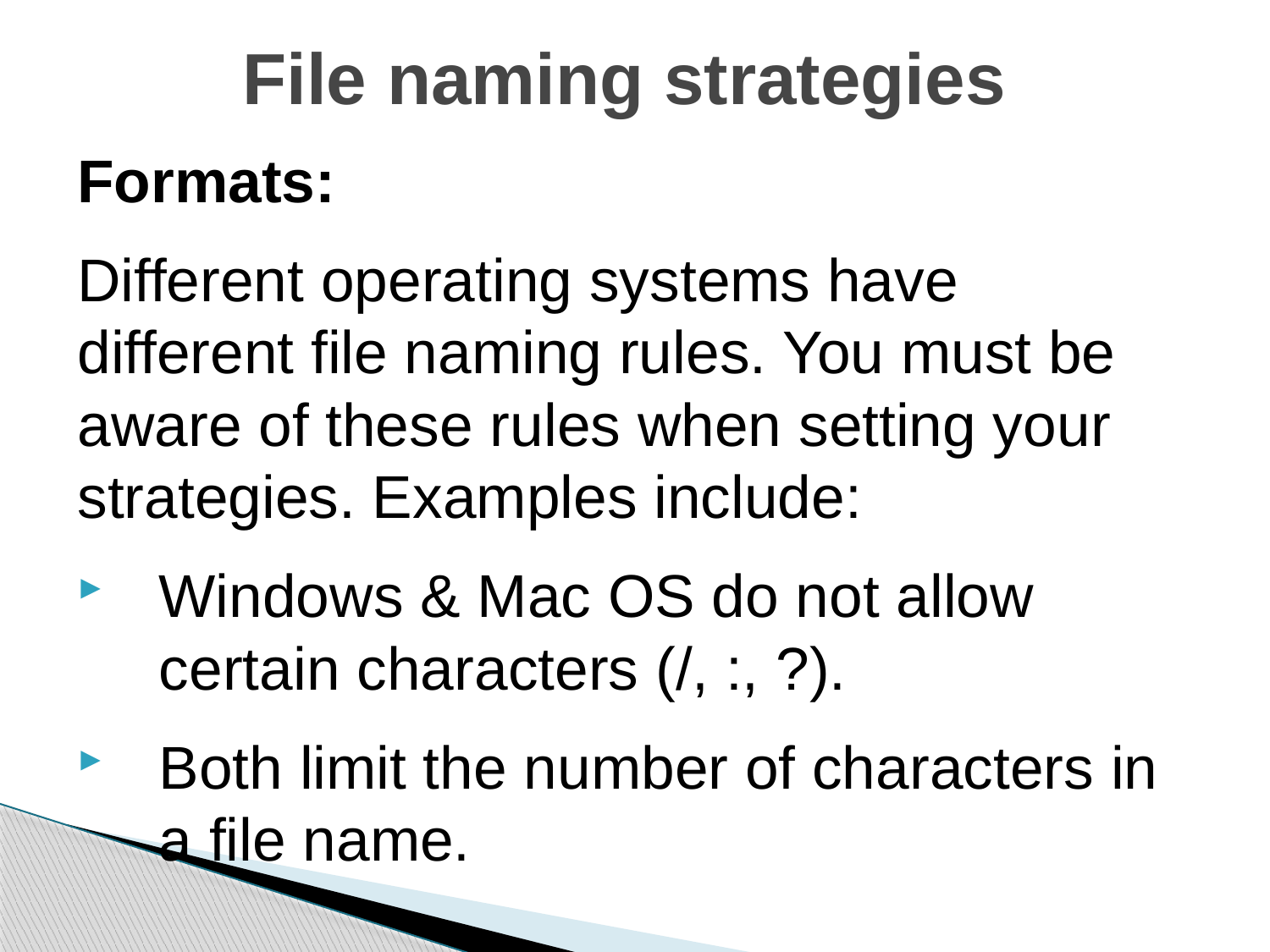

# File naming strategies
Formats:
Different operating systems have different file naming rules. You must be aware of these rules when setting your strategies. Examples include:
Windows & Mac OS do not allow certain characters (/, :, ?).
Both limit the number of characters in a file name.